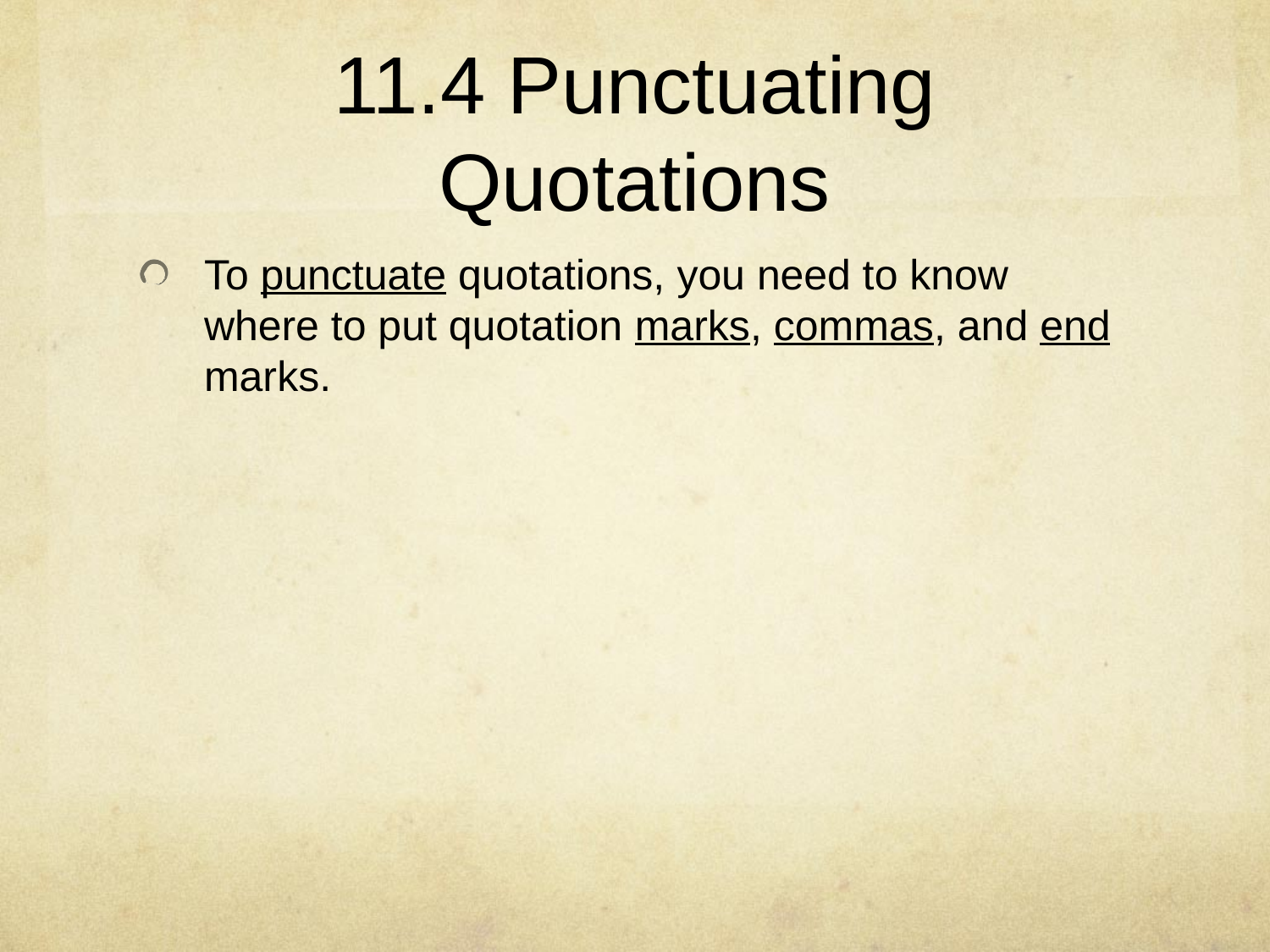

# 11.4 Punctuating Quotations
To punctuate quotations, you need to know where to put quotation marks, commas, and end marks.